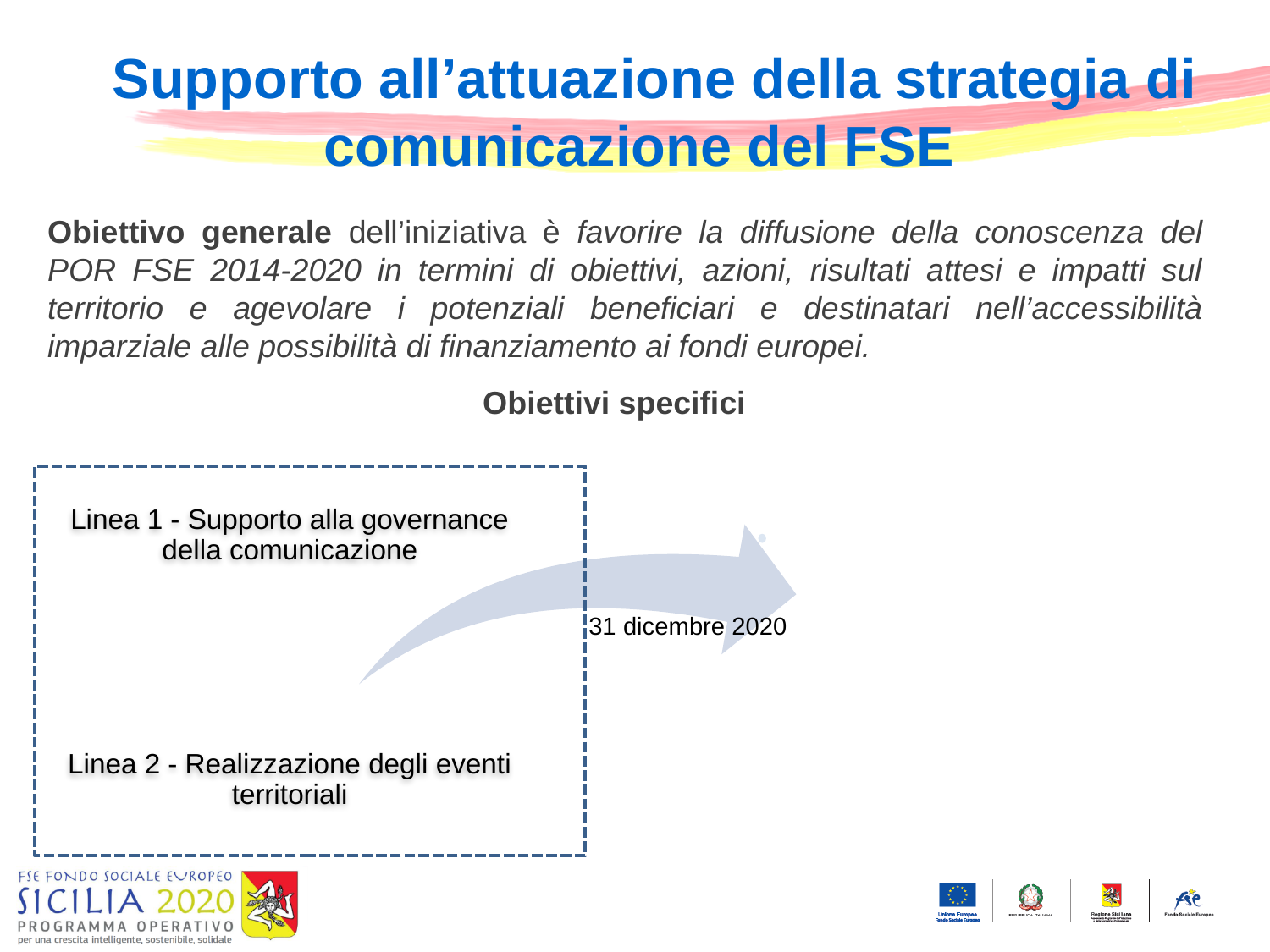

Obiettivo generale dell’iniziativa è favorire la diffusione della conoscenza del POR FSE 2014-2020 in termini di obiettivi, azioni, risultati attesi e impatti sul territorio e agevolare i potenziali beneficiari e destinatari nell’accessibilità imparziale alle possibilità di finanziamento ai fondi europei.

Obiettivi specifici

31 dicembre 2020

Linea 1 - Supporto alla governance della comunicazione

Linea 1 - Rafforzare la capacità di governo delle azioni di comunicazione

Linea 2 - Realizzazione degli eventi territoriali

Linea 2 - Diffondere informazioni sulle opportunità legate alla nuova programmazione